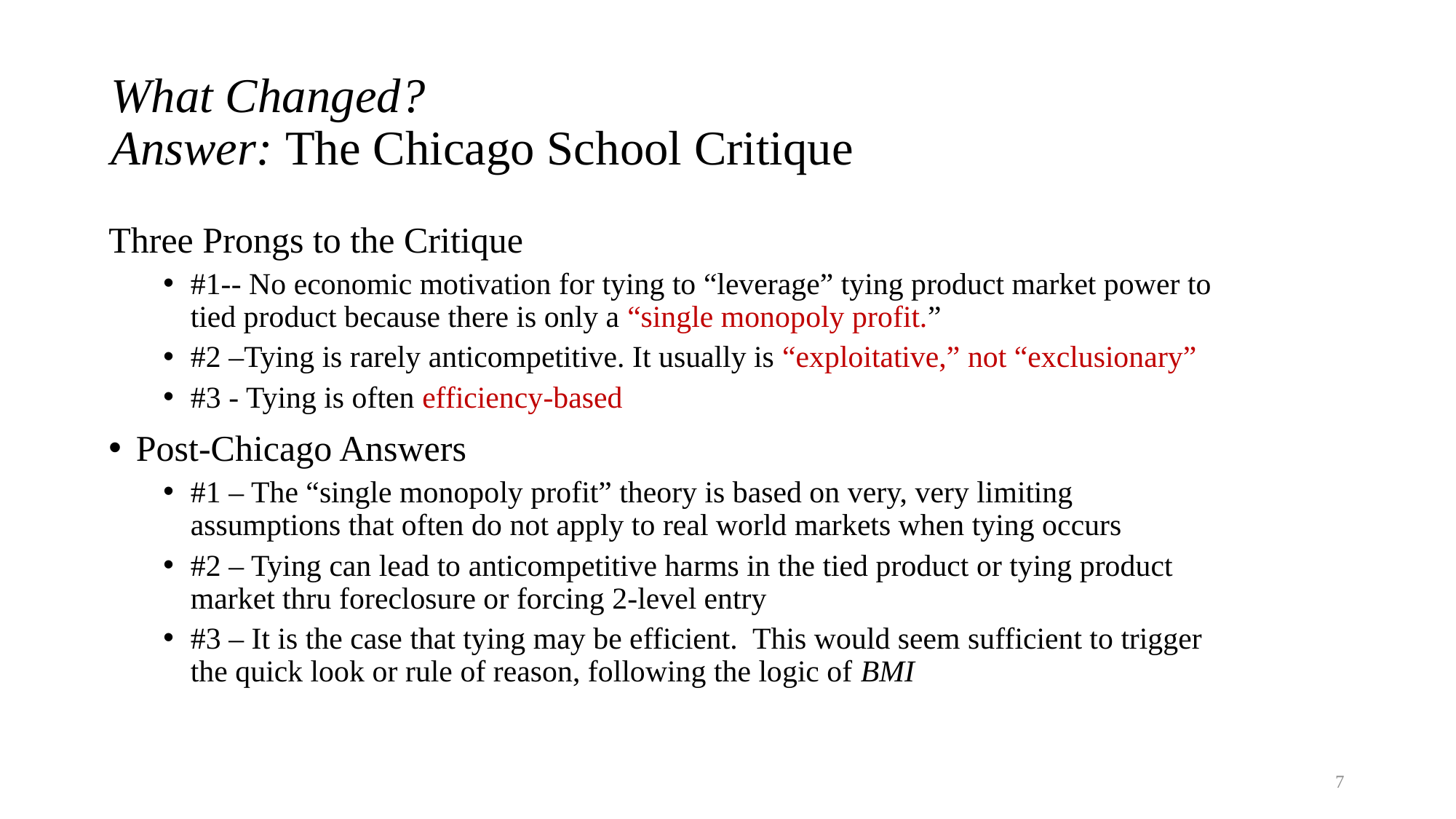

# What Changed? Answer: The Chicago School Critique
Three Prongs to the Critique
#1-- No economic motivation for tying to “leverage” tying product market power to tied product because there is only a “single monopoly profit.”
#2 –Tying is rarely anticompetitive. It usually is “exploitative,” not “exclusionary”
#3 - Tying is often efficiency-based
Post-Chicago Answers
#1 – The “single monopoly profit” theory is based on very, very limiting assumptions that often do not apply to real world markets when tying occurs
#2 – Tying can lead to anticompetitive harms in the tied product or tying product market thru foreclosure or forcing 2-level entry
#3 – It is the case that tying may be efficient.  This would seem sufficient to trigger the quick look or rule of reason, following the logic of BMI
7